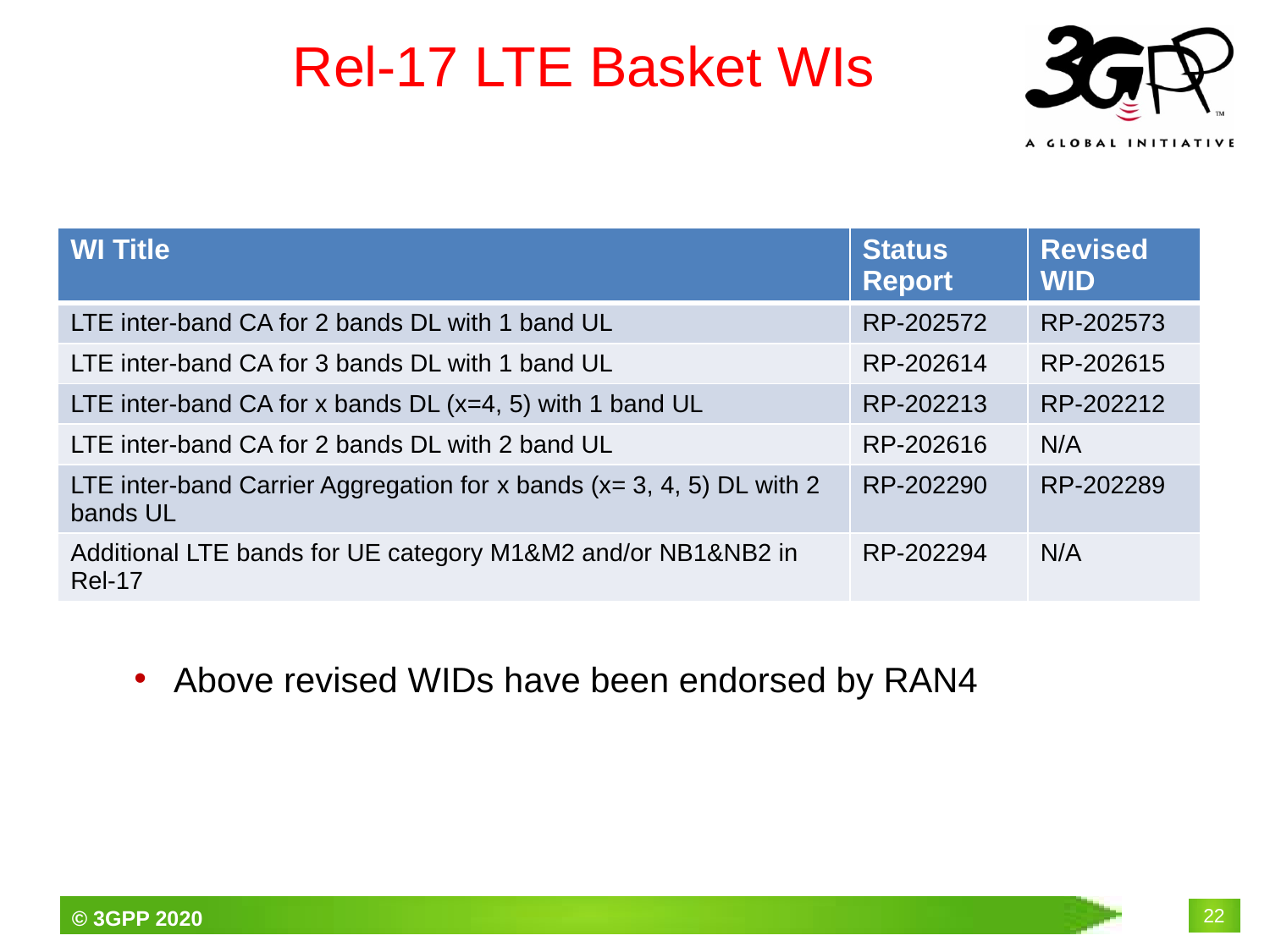

# Rel-17 LTE Basket WIs

Above revised WIDs have been endorsed by RAN4

| WI Title | Status Report | Revised WID |
| --- | --- | --- |
| LTE inter-band CA for 2 bands DL with 1 band UL | RP-202572 | RP-202573 |
| LTE inter-band CA for 3 bands DL with 1 band UL | RP-202614 | RP-202615 |
| LTE inter-band CA for x bands DL (x=4, 5) with 1 band UL | RP-202213 | RP-202212 |
| LTE inter-band CA for 2 bands DL with 2 band UL | RP-202616 | N/A |
| LTE inter-band Carrier Aggregation for x bands (x= 3, 4, 5) DL with 2 bands UL | RP-202290 | RP-202289 |
| Additional LTE bands for UE category M1&M2 and/or NB1&NB2 in Rel-17 | RP-202294 | N/A |
22